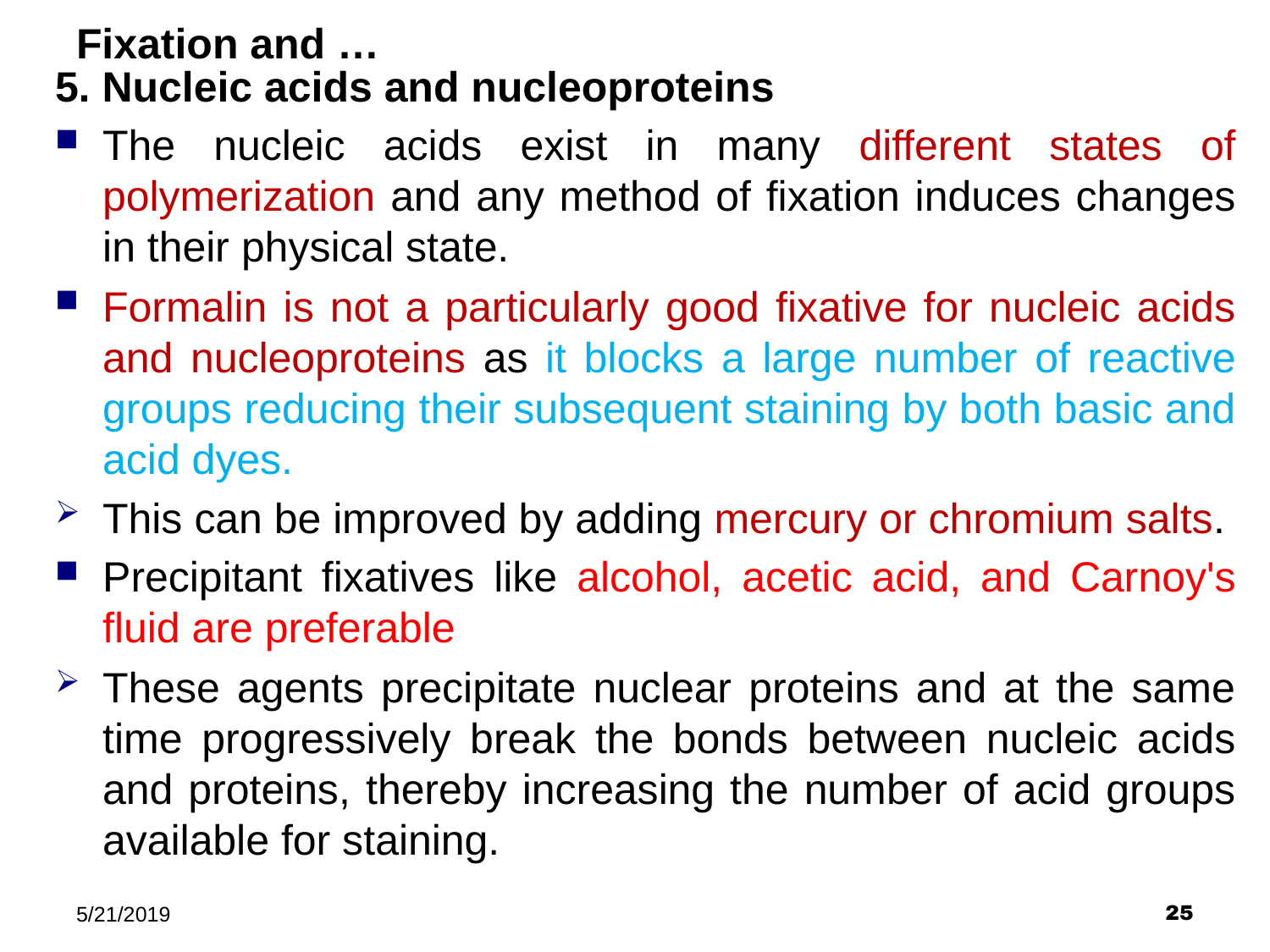

# Fixation and …
5. Nucleic acids and nucleoproteins
The nucleic acids exist in many different states of polymerization and any method of fixation induces changes in their physical state.
Formalin is not a particularly good fixative for nucleic acids and nucleoproteins as it blocks a large number of reactive groups reducing their subsequent staining by both basic and acid dyes.
This can be improved by adding mercury or chromium salts.
Precipitant fixatives like alcohol, acetic acid, and Carnoy's fluid are preferable
These agents precipitate nuclear proteins and at the same time progressively break the bonds between nucleic acids and proteins, thereby increasing the number of acid groups available for staining.
5/21/2019
25